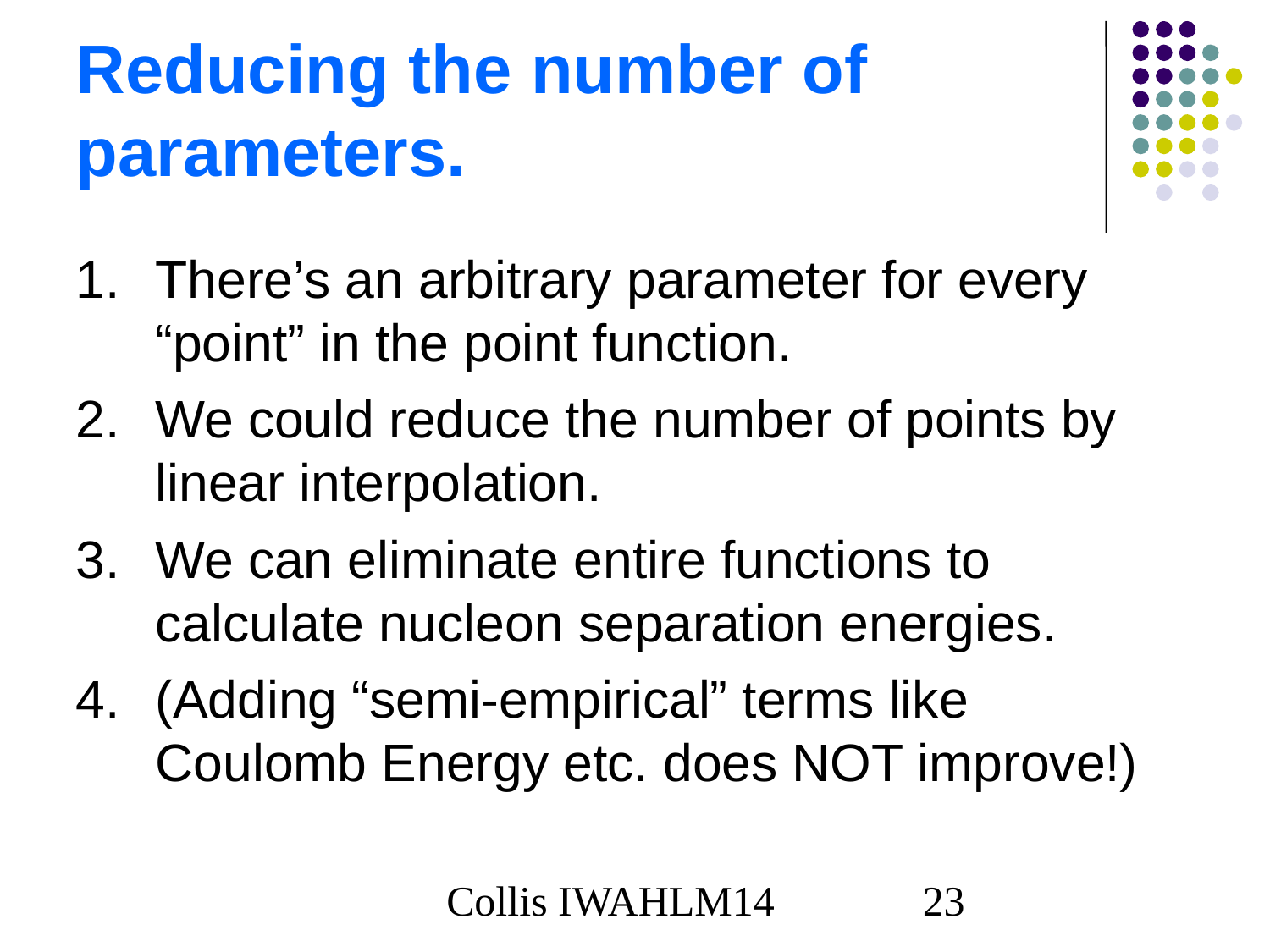

# Reducing the number of parameters.
There’s an arbitrary parameter for every “point” in the point function.
We could reduce the number of points by linear interpolation.
We can eliminate entire functions to calculate nucleon separation energies.
(Adding “semi-empirical” terms like  Coulomb Energy etc. does NOT improve!)

Collis IWAHLM14
23